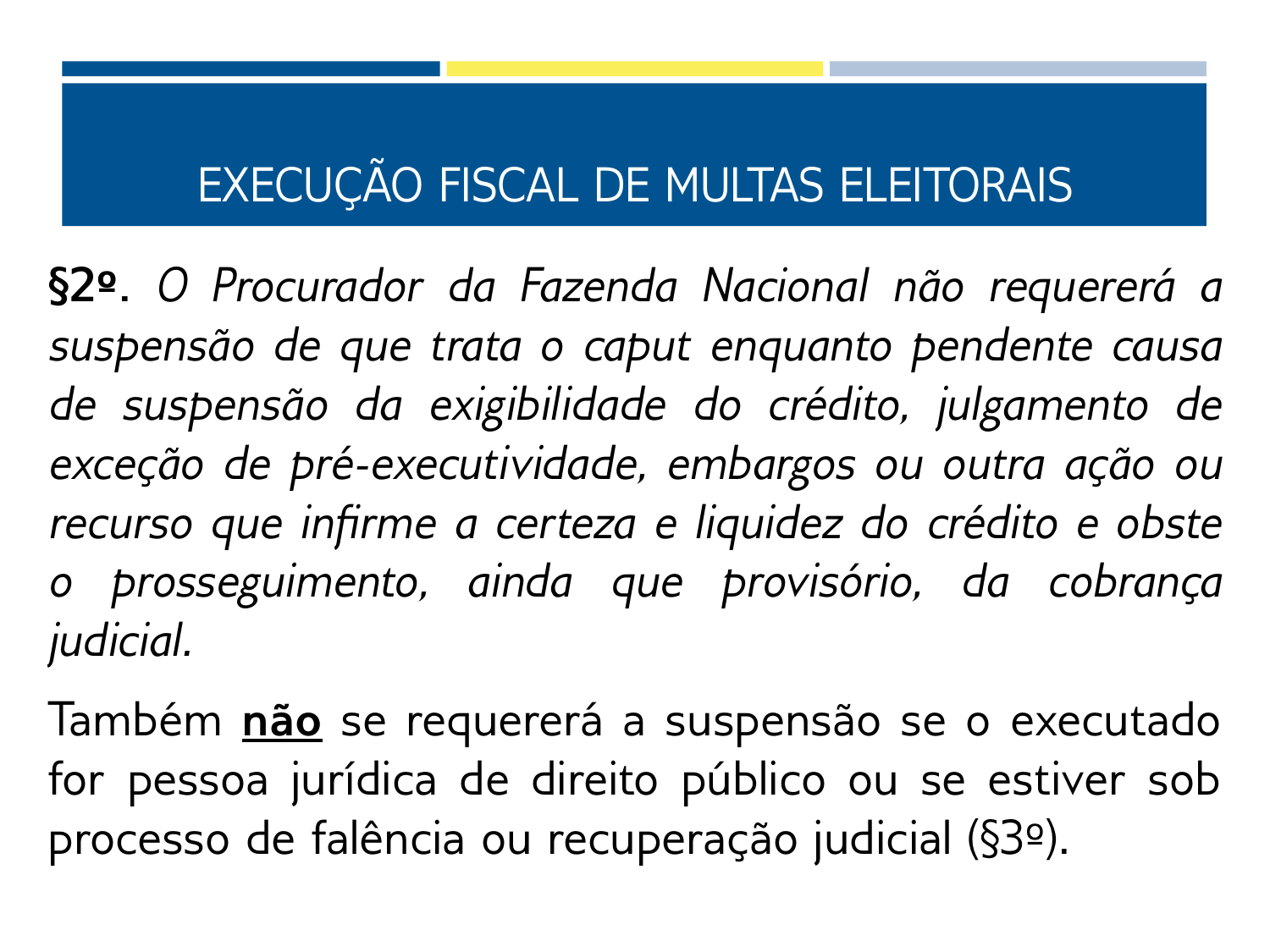

# EXECUÇÃO FISCAL DE MULTAS ELEITORAIS
§2º. O Procurador da Fazenda Nacional não requererá a suspensão de que trata o caput enquanto pendente causa de suspensão da exigibilidade do crédito, julgamento de exceção de pré-executividade, embargos ou outra ação ou recurso que infirme a certeza e liquidez do crédito e obste o prosseguimento, ainda que provisório, da cobrança judicial.
Também não se requererá a suspensão se o executado for pessoa jurídica de direito público ou se estiver sob processo de falência ou recuperação judicial (§3º).